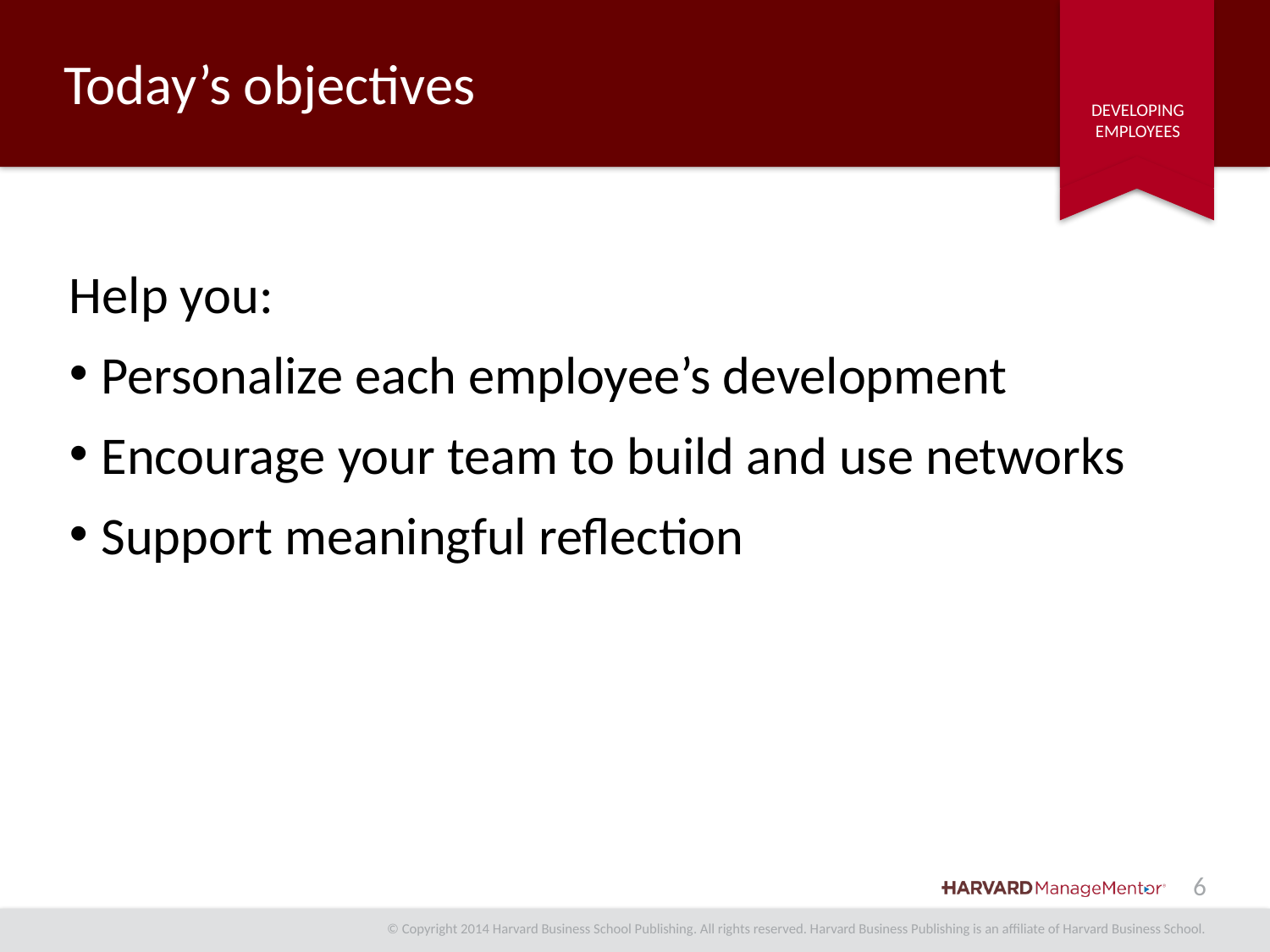

# Today’s objectives
Help you:
Personalize each employee’s development
Encourage your team to build and use networks
Support meaningful reflection